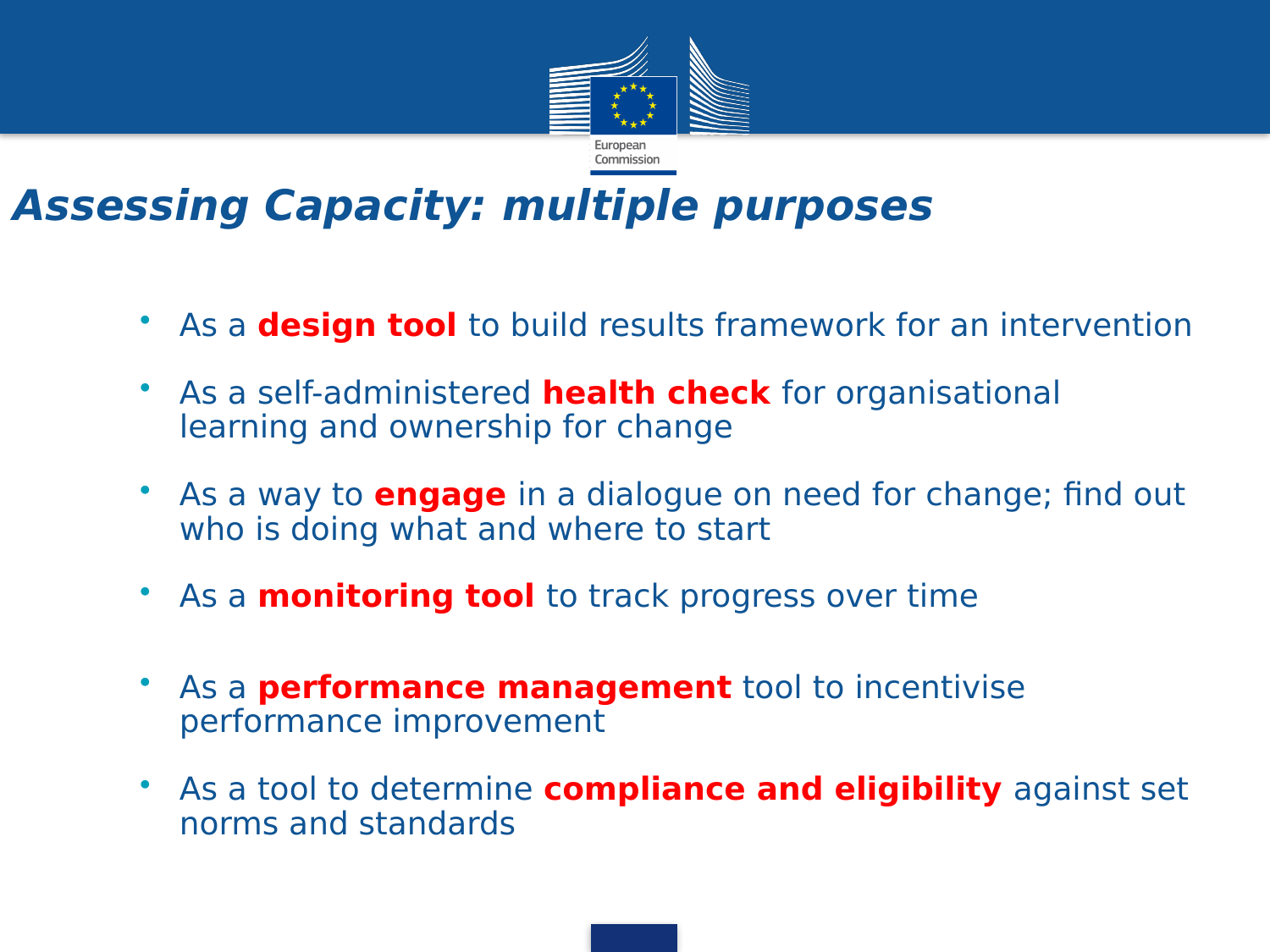

# Assessing Capacity: multiple purposes

As a design tool to build results framework for an intervention

As a self-administered health check for organisational learning and ownership for change

As a way to engage in a dialogue on need for change; find out who is doing what and where to start

As a monitoring tool to track progress over time

As a performance management tool to incentivise performance improvement

As a tool to determine compliance and eligibility against set norms and standards